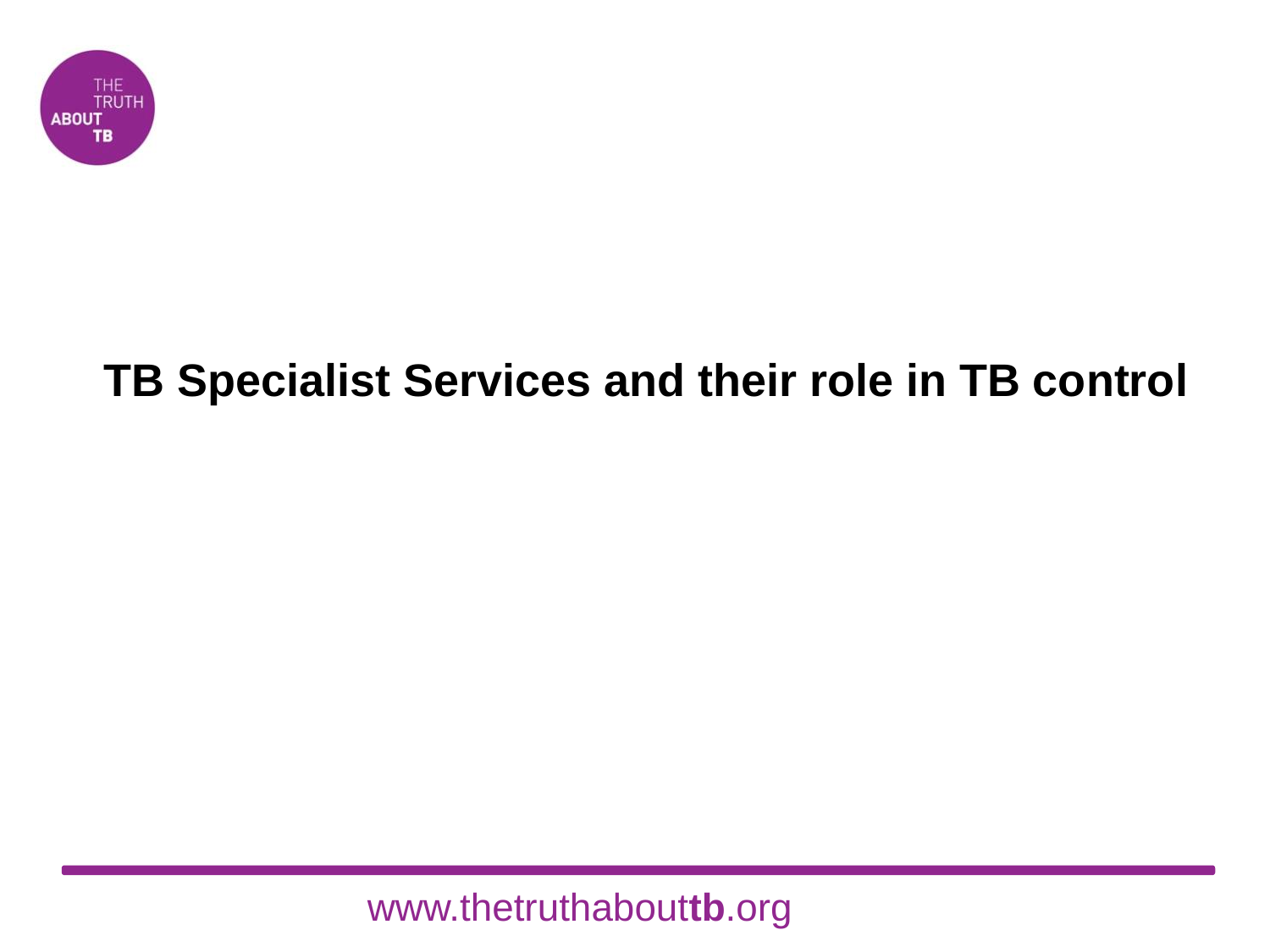

# TB Specialist Services and their role in TB control